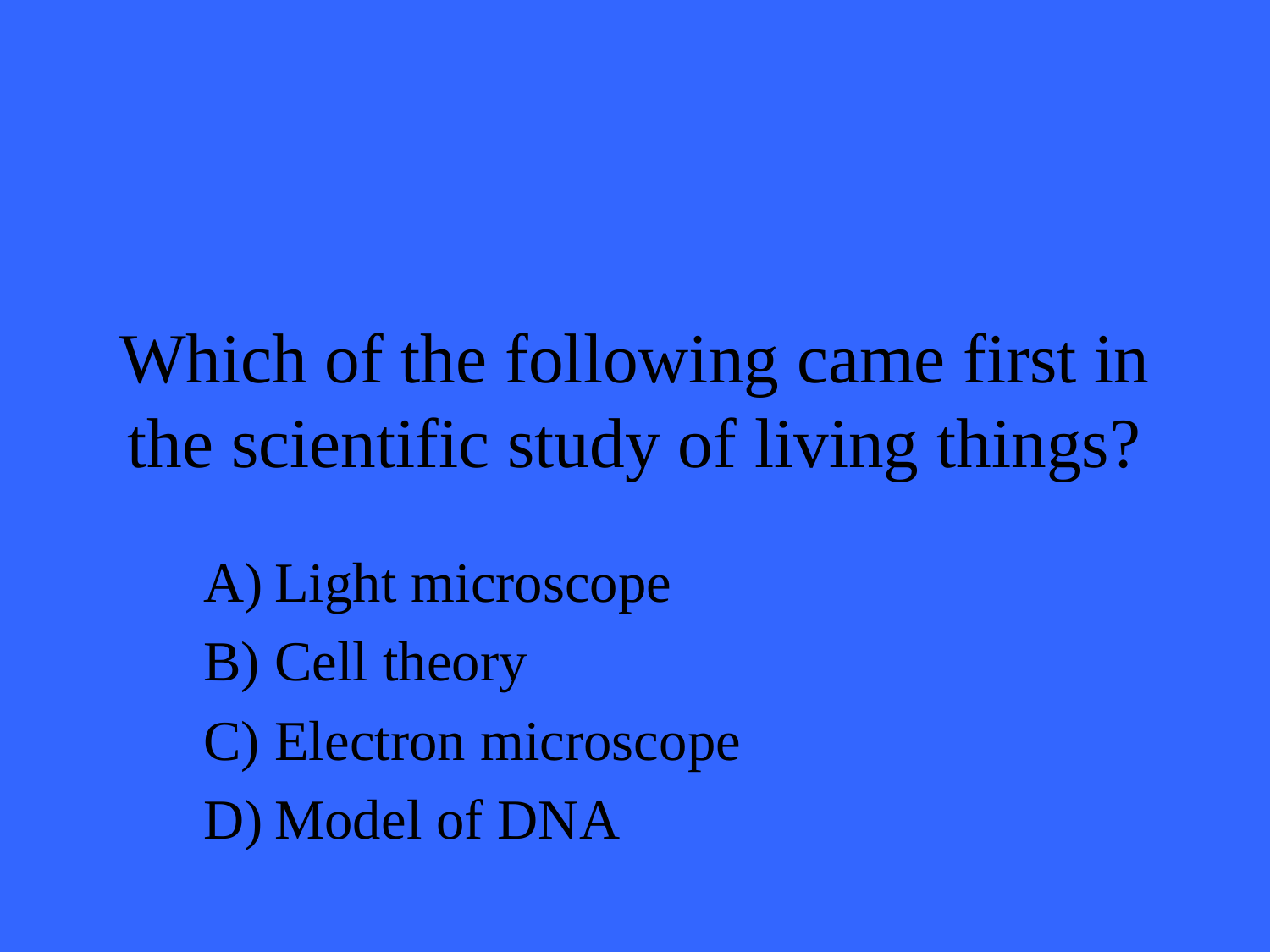

# Which of the following came first in the scientific study of living things?
Light microscope
Cell theory
Electron microscope
Model of DNA